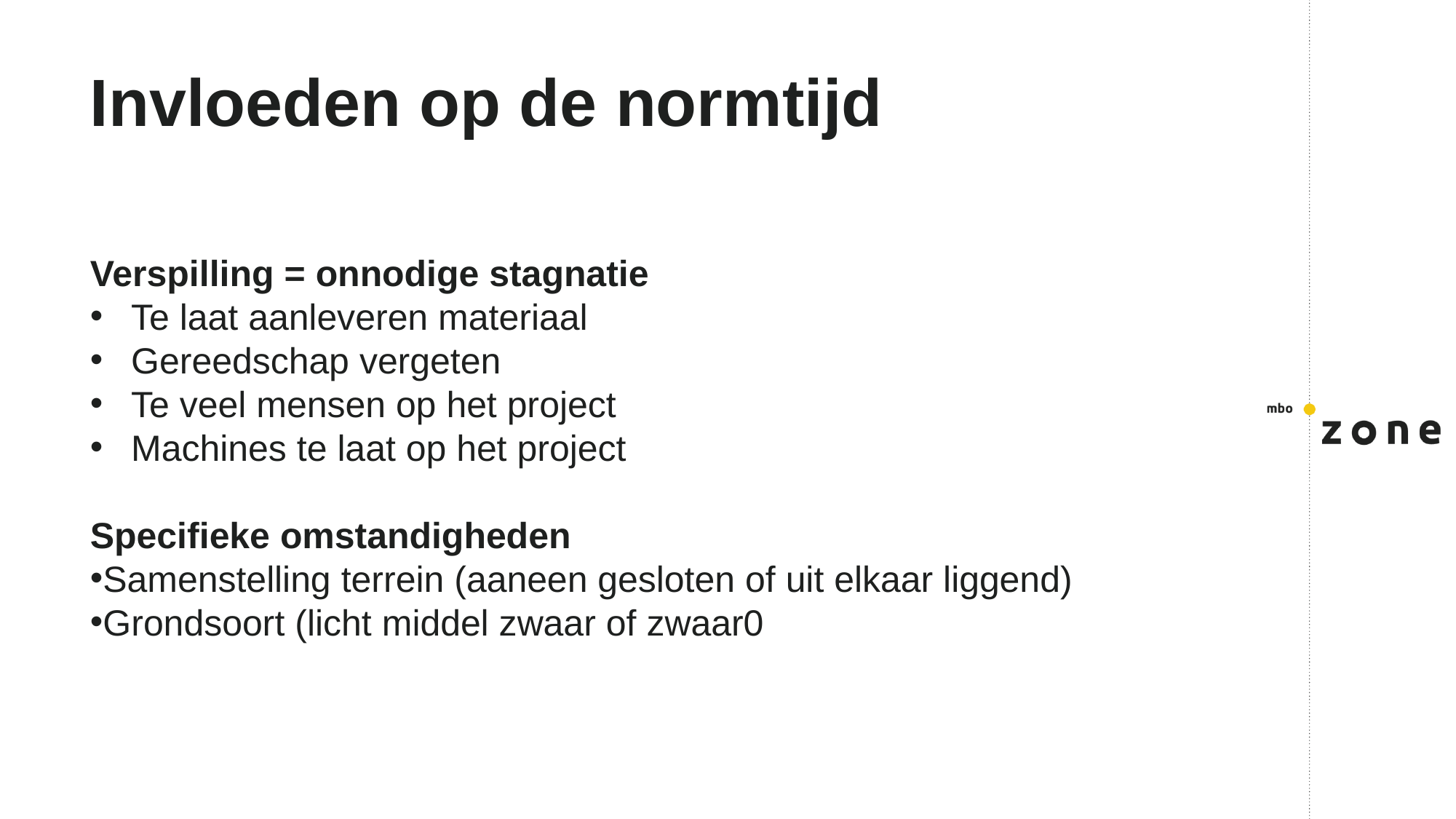

# Invloeden op de normtijd
Verspilling = onnodige stagnatie
Te laat aanleveren materiaal
Gereedschap vergeten
Te veel mensen op het project
Machines te laat op het project

Specifieke omstandigheden
Samenstelling terrein (aaneen gesloten of uit elkaar liggend)
Grondsoort (licht middel zwaar of zwaar0